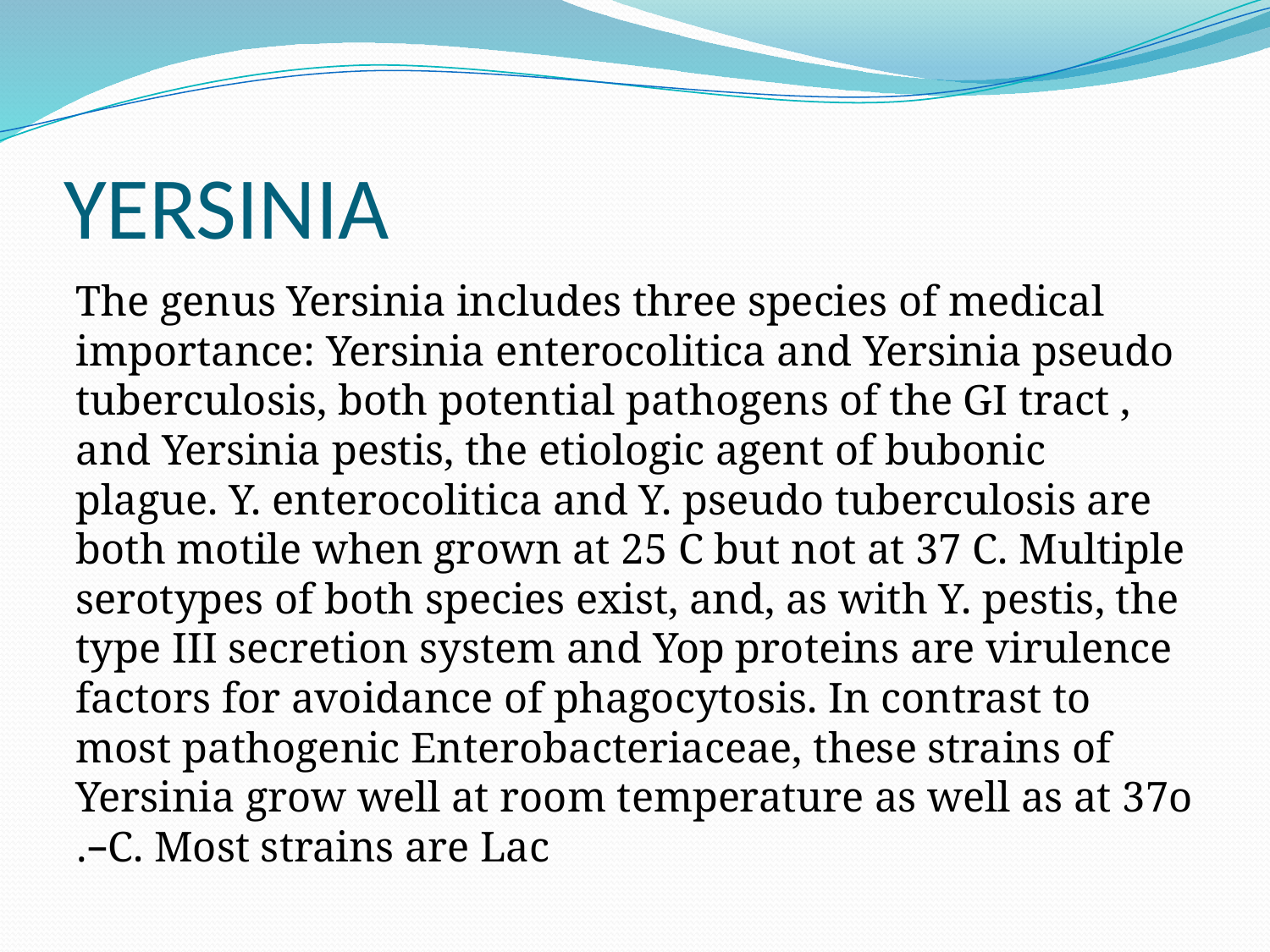

# YERSINIA
The genus Yersinia includes three species of medical importance: Yersinia enterocolitica and Yersinia pseudo tuberculosis, both potential pathogens of the GI tract , and Yersinia pestis, the etiologic agent of bubonic plague. Y. enterocolitica and Y. pseudo tuberculosis are both motile when grown at 25 C but not at 37 C. Multiple serotypes of both species exist, and, as with Y. pestis, the type III secretion system and Yop proteins are virulence factors for avoidance of phagocytosis. In contrast to most pathogenic Enterobacteriaceae, these strains of Yersinia grow well at room temperature as well as at 37o C. Most strains are Lac–.